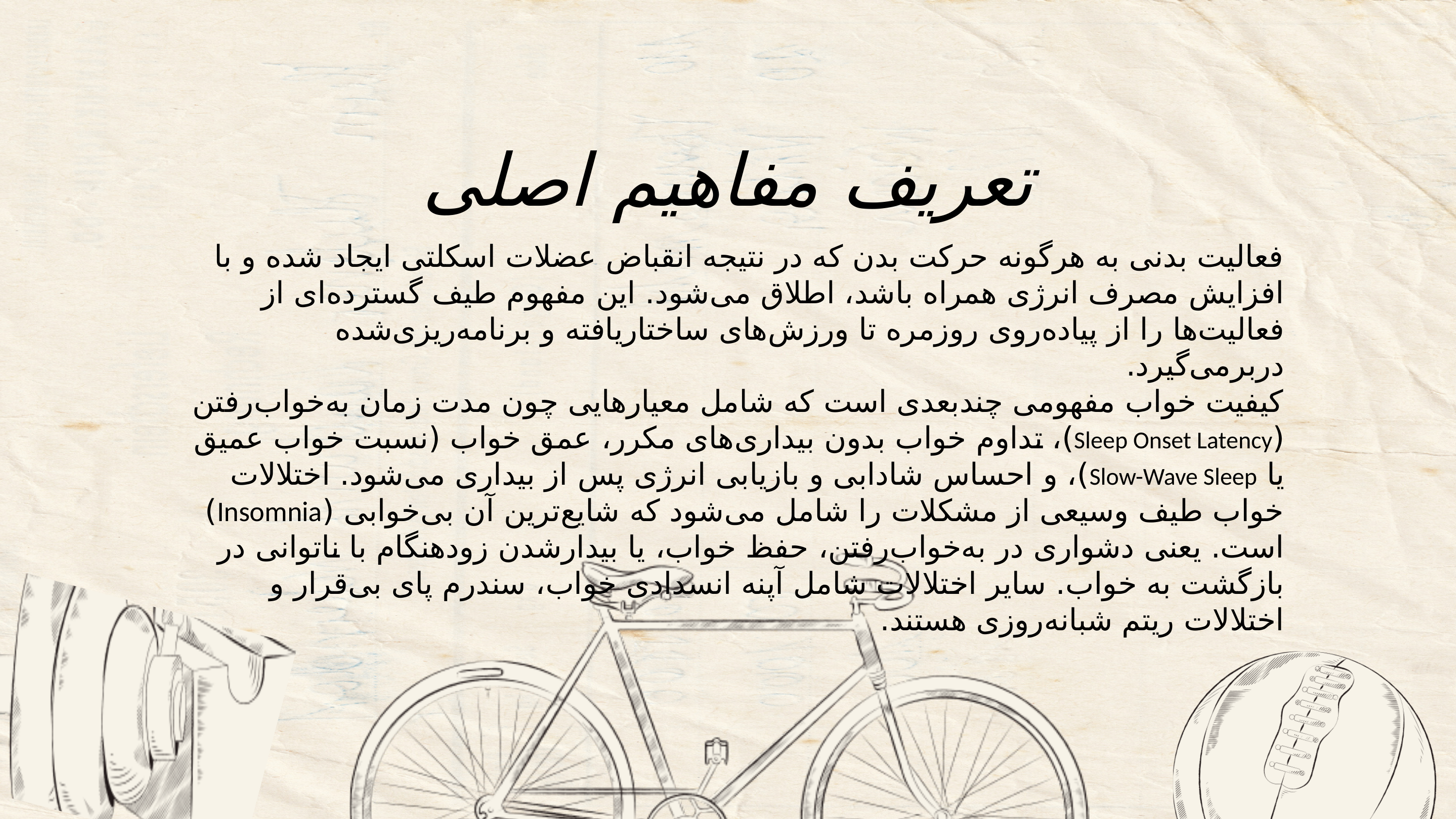

تعریف مفاهیم اصلی
فعالیت بدنی به هرگونه حرکت بدن که در نتیجه انقباض عضلات اسکلتی ایجاد شده و با افزایش مصرف انرژی همراه باشد، اطلاق می‌شود. این مفهوم طیف گسترده‌ای از فعالیت‌ها را از پیاده‌روی روزمره تا ورزش‌های ساختاریافته و برنامه‌ریزی‌شده دربرمی‌گیرد.
کیفیت خواب مفهومی چندبعدی است که شامل معیارهایی چون مدت زمان به‌خواب‌رفتن (Sleep Onset Latency)، تداوم خواب بدون بیداری‌های مکرر، عمق خواب (نسبت خواب عمیق یا Slow-Wave Sleep)، و احساس شادابی و بازیابی انرژی پس از بیداری می‌شود. اختلالات خواب طیف وسیعی از مشکلات را شامل می‌شود که شایع‌ترین آن بی‌خوابی (Insomnia) است. یعنی دشواری در به‌خواب‌رفتن، حفظ خواب، یا بیدارشدن زودهنگام با ناتوانی در بازگشت به خواب. سایر اختلالات شامل آپنه انسدادی خواب، سندرم پای بی‌قرار و اختلالات ریتم شبانه‌روزی هستند.